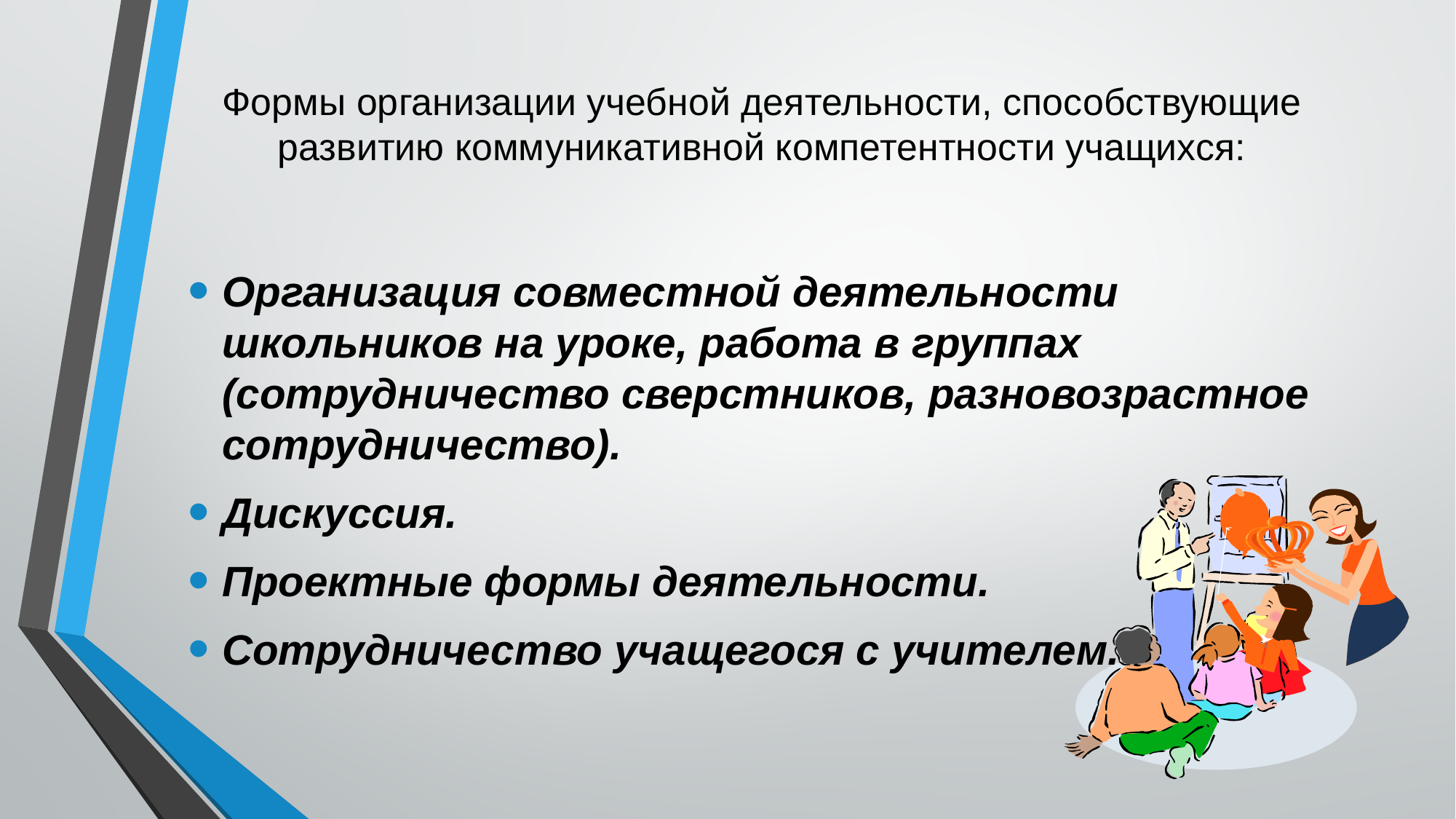

# Формы организации учебной деятельности, способствующие развитию коммуникативной компетентности учащихся:
Организация совместной деятельности школьников на уроке, работа в группах (сотрудничество сверстников, разновозрастное сотрудничество).
Дискуссия.
Проектные формы деятельности.
Сотрудничество учащегося с учителем.